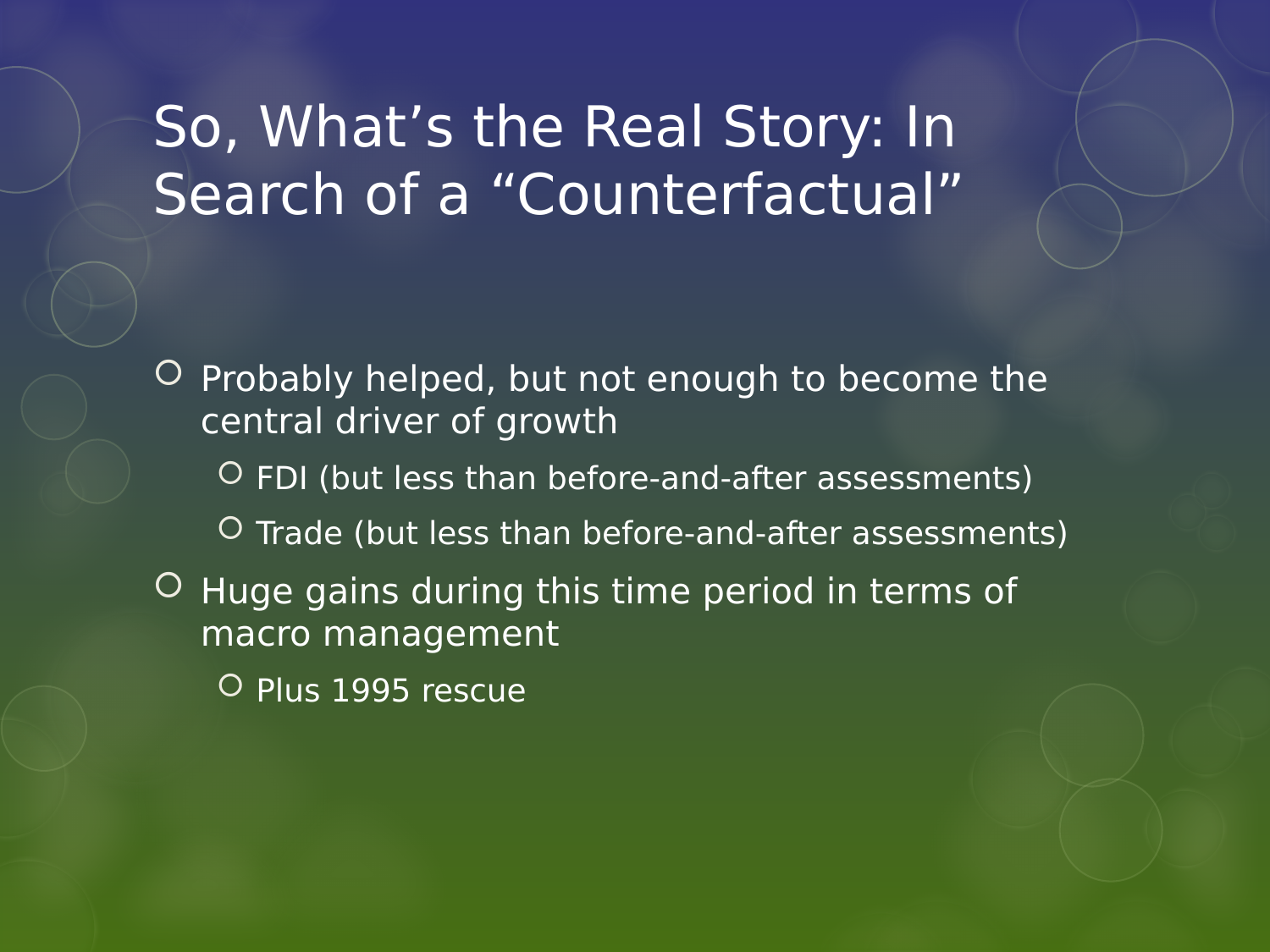

# So, What’s the Real Story: In Search of a “Counterfactual”
Probably helped, but not enough to become the central driver of growth
FDI (but less than before-and-after assessments)
Trade (but less than before-and-after assessments)
Huge gains during this time period in terms of macro management
Plus 1995 rescue